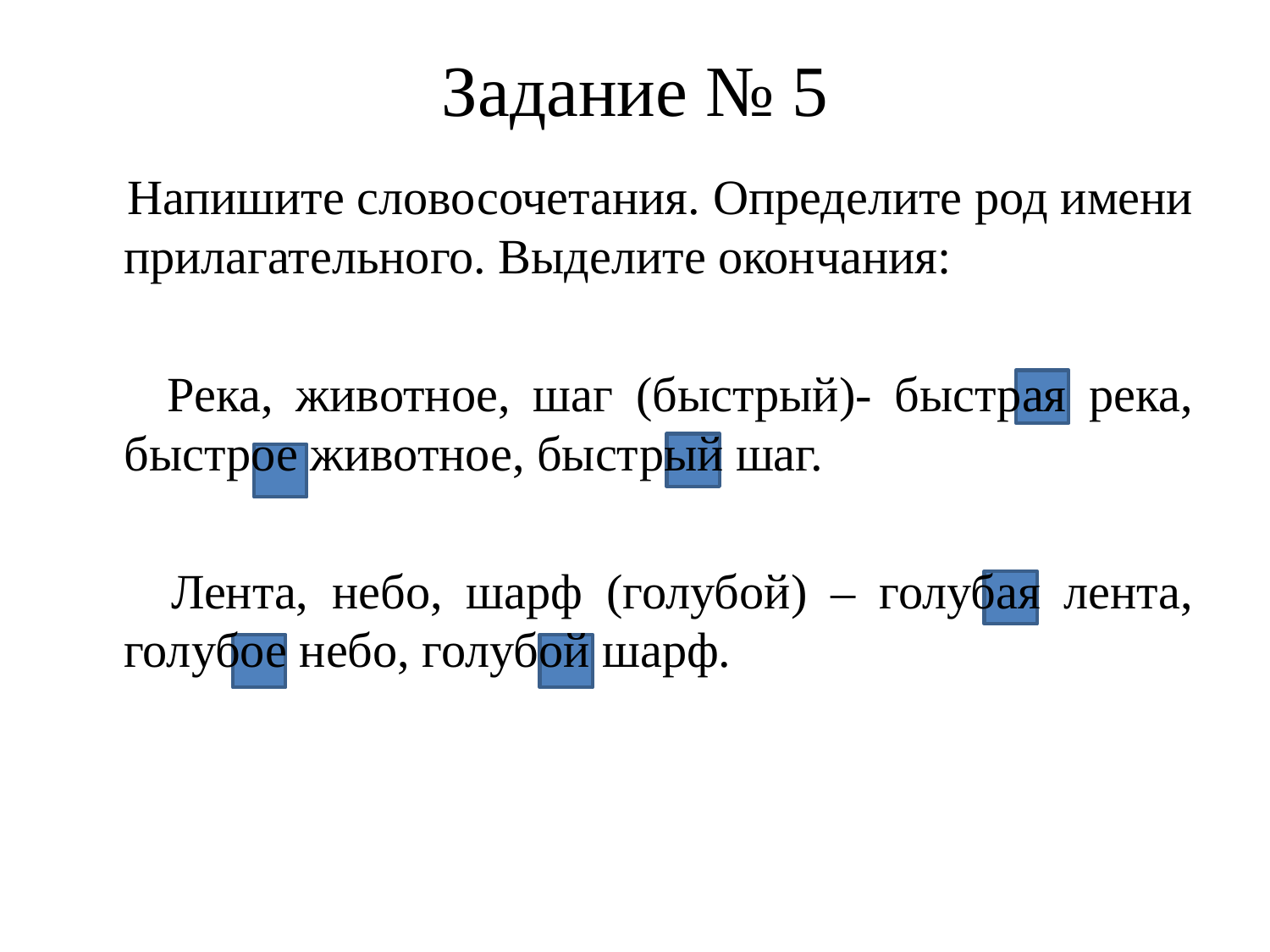

# Задание № 5
    Напишите словосочетания. Определите род имени прилагательного. Выделите окончания:

    Река, животное, шаг (быстрый)- быстрая река, быстрое животное, быстрый шаг.

    Лента, небо, шарф (голубой) – голубая лента, голубое небо, голубой шарф.